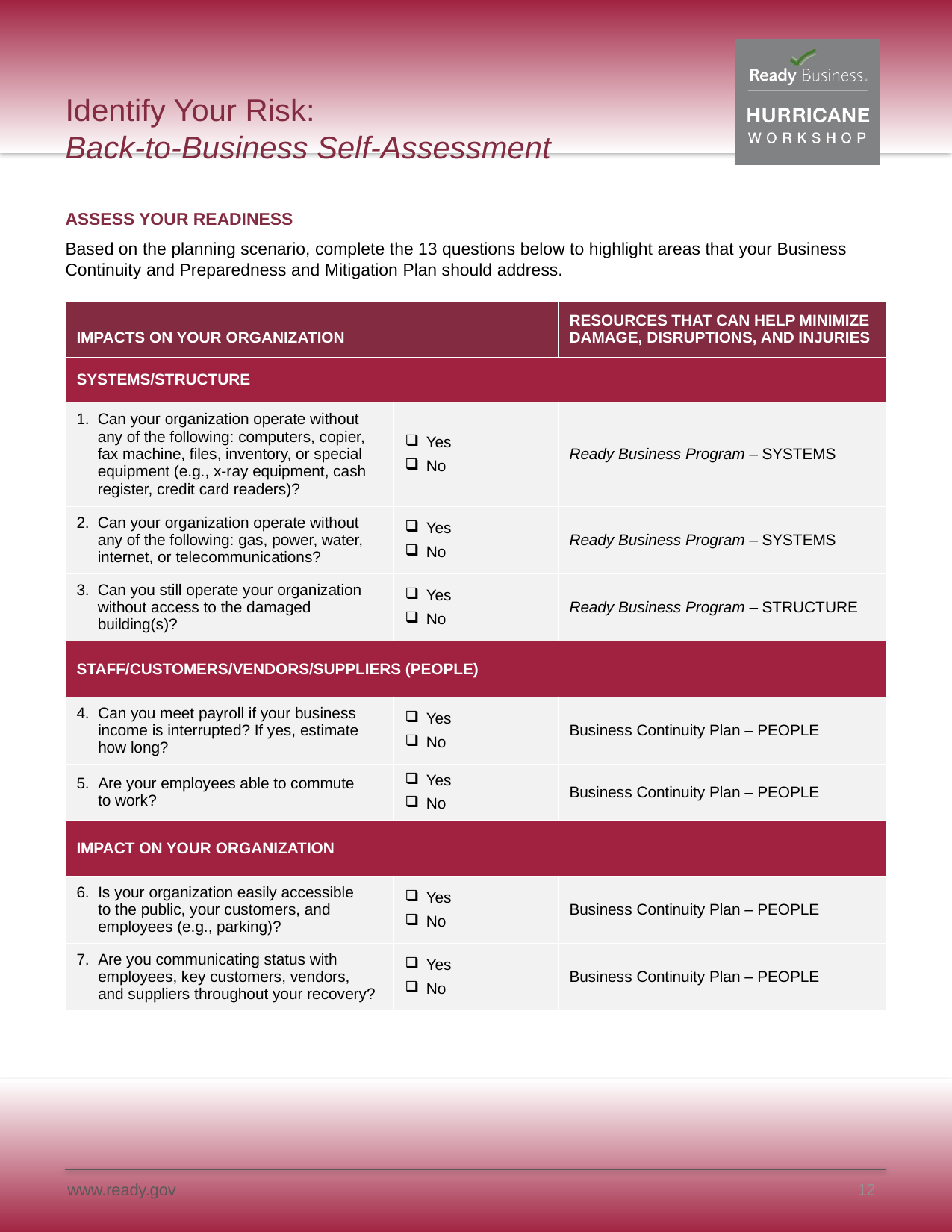

# Identify Your Risk: Back-to-Business Self-Assessment
ASSESS YOUR READINESS
Based on the planning scenario, complete the 13 questions below to highlight areas that your Business Continuity and Preparedness and Mitigation Plan should address.
| IMPACTS ON YOUR ORGANIZATION |  | RESOURCES THAT CAN HELP MINIMIZE DAMAGE, DISRUPTIONS, AND INJURIES |
| --- | --- | --- |
| SYSTEMS/STRUCTURE |  |  |
| Can your organization operate without any of the following: computers, copier, fax machine, files, inventory, or special equipment (e.g., x-ray equipment, cash register, credit card readers)? | Yes No | Ready Business Program – SYSTEMS |
| Can your organization operate without any of the following: gas, power, water, internet, or telecommunications? | Yes No | Ready Business Program – SYSTEMS |
| Can you still operate your organization without access to the damaged building(s)? | Yes No | Ready Business Program – STRUCTURE |
| STAFF/CUSTOMERS/VENDORS/SUPPLIERS (PEOPLE) |  |  |
| Can you meet payroll if your business income is interrupted? If yes, estimate how long? | Yes No | Business Continuity Plan – PEOPLE |
| Are your employees able to commute to work? | Yes No | Business Continuity Plan – PEOPLE |
| IMPACT ON YOUR ORGANIZATION |  |  |
| Is your organization easily accessible to the public, your customers, and employees (e.g., parking)? | Yes No | Business Continuity Plan – PEOPLE |
| Are you communicating status with employees, key customers, vendors, and suppliers throughout your recovery? | Yes No | Business Continuity Plan – PEOPLE |
12